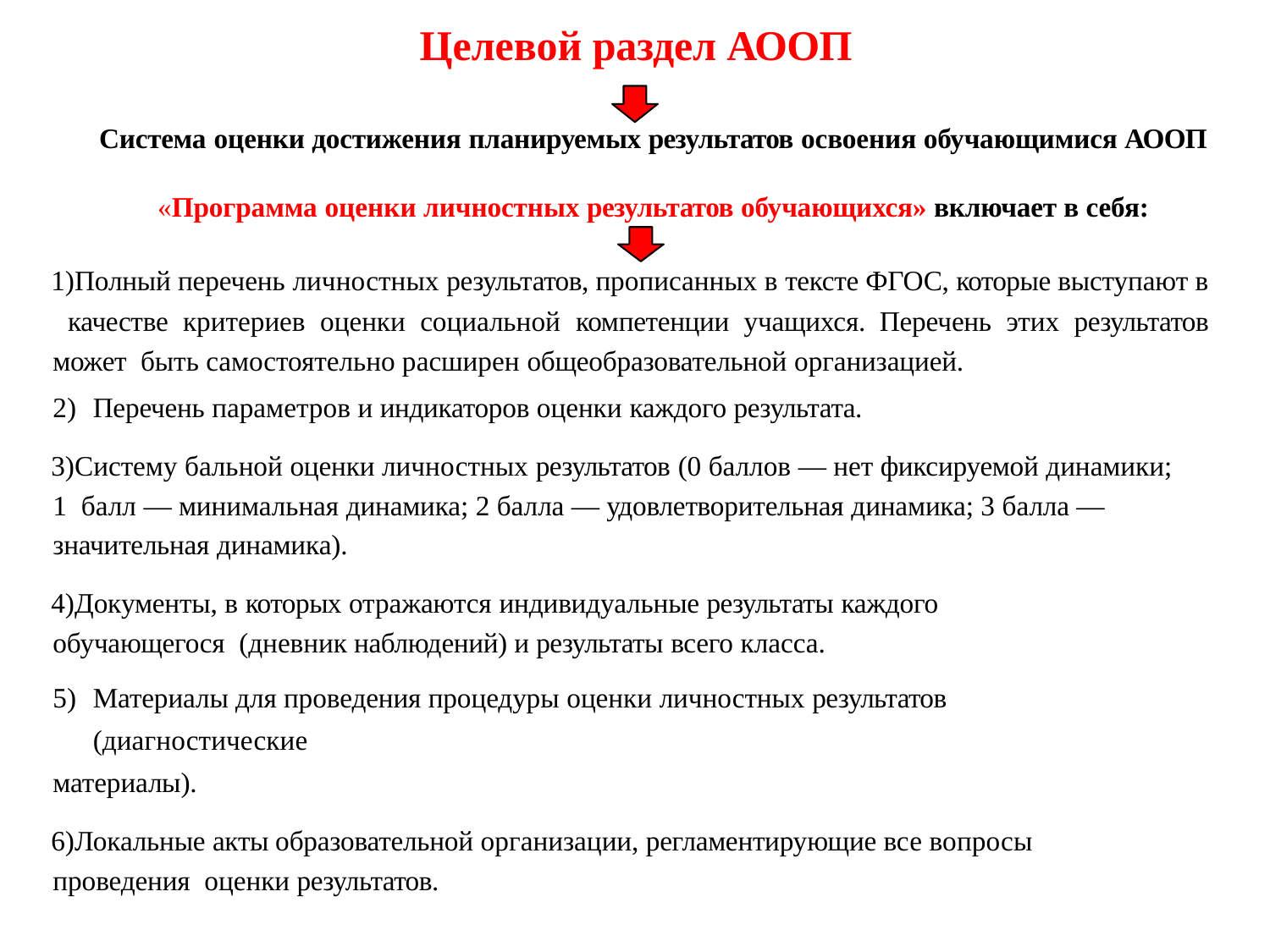

# Целевой раздел АООП

Система оценки достижения планируемых результатов освоения обучающимися АООП

«Программа оценки личностных результатов обучающихся» включает в себя:

Полный перечень личностных результатов, прописанных в тексте ФГОС, которые выступают в  качестве критериев оценки социальной компетенции учащихся. Перечень этих результатов может  быть самостоятельно расширен общеобразовательной организацией.
Перечень параметров и индикаторов оценки каждого результата.
Систему бальной оценки личностных результатов (0 баллов ― нет фиксируемой динамики; 1  балл ― минимальная динамика; 2 балла ― удовлетворительная динамика; 3 балла ―
значительная динамика).
Документы, в которых отражаются индивидуальные результаты каждого обучающегося  (дневник наблюдений) и результаты всего класса.
Материалы для проведения процедуры оценки личностных результатов (диагностические
материалы).
Локальные акты образовательной организации, регламентирующие все вопросы проведения  оценки результатов.